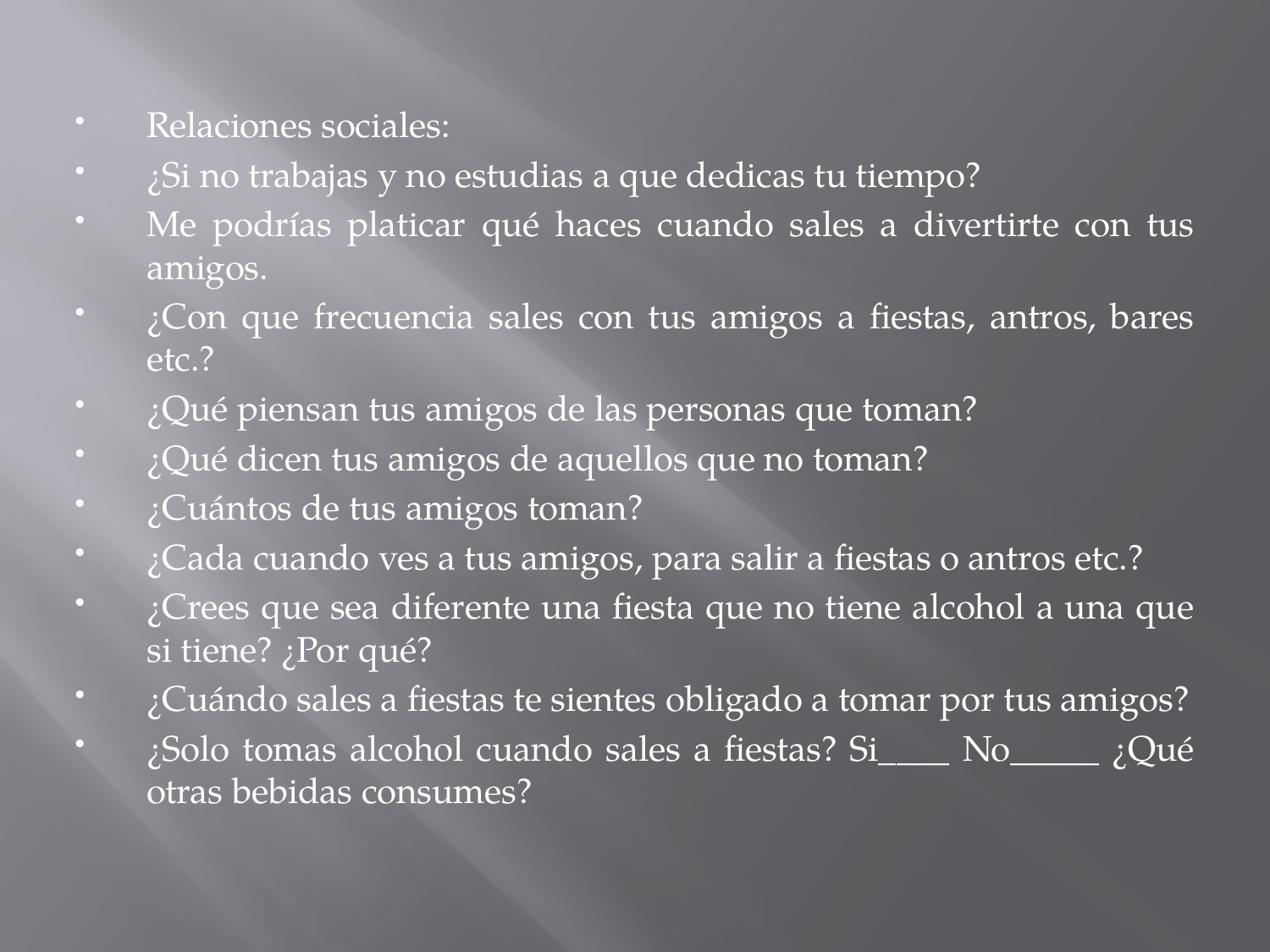

#
Relaciones sociales:
¿Si no trabajas y no estudias a que dedicas tu tiempo?
Me podrías platicar qué haces cuando sales a divertirte con tus amigos.
¿Con que frecuencia sales con tus amigos a fiestas, antros, bares etc.?
¿Qué piensan tus amigos de las personas que toman?
¿Qué dicen tus amigos de aquellos que no toman?
¿Cuántos de tus amigos toman?
¿Cada cuando ves a tus amigos, para salir a fiestas o antros etc.?
¿Crees que sea diferente una fiesta que no tiene alcohol a una que si tiene? ¿Por qué?
¿Cuándo sales a fiestas te sientes obligado a tomar por tus amigos?
¿Solo tomas alcohol cuando sales a fiestas? Si____ No_____ ¿Qué otras bebidas consumes?